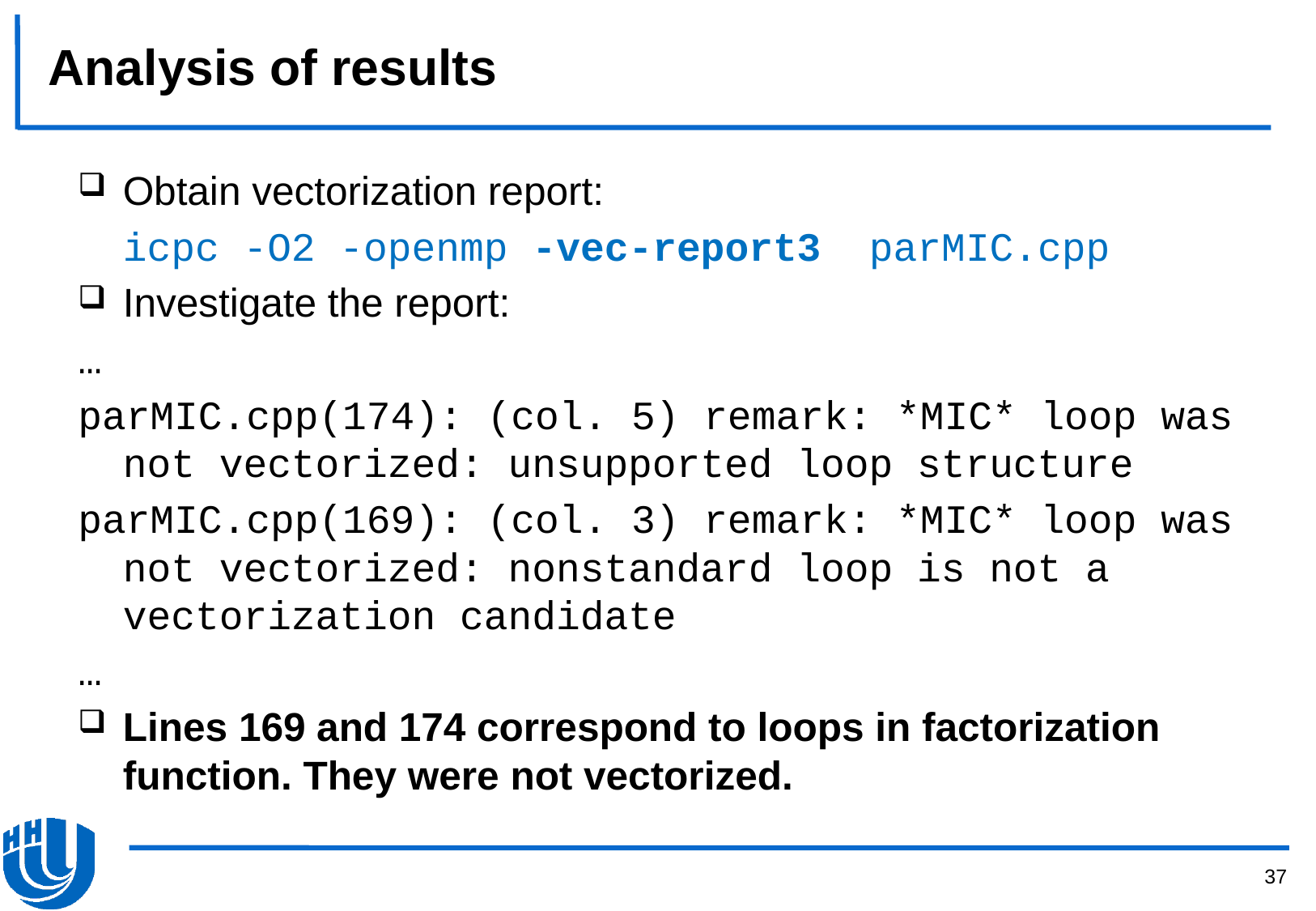

# Analysis of results
Obtain vectorization report:
		icpc -O2 -openmp -vec-report3  parMIC.cpp
Investigate the report:
…
parMIC.cpp(174): (col. 5) remark: *MIC* loop was not vectorized: unsupported loop structure
parMIC.cpp(169): (col. 3) remark: *MIC* loop was not vectorized: nonstandard loop is not a vectorization candidate
…
Lines 169 and 174 correspond to loops in factorization function. They were not vectorized.